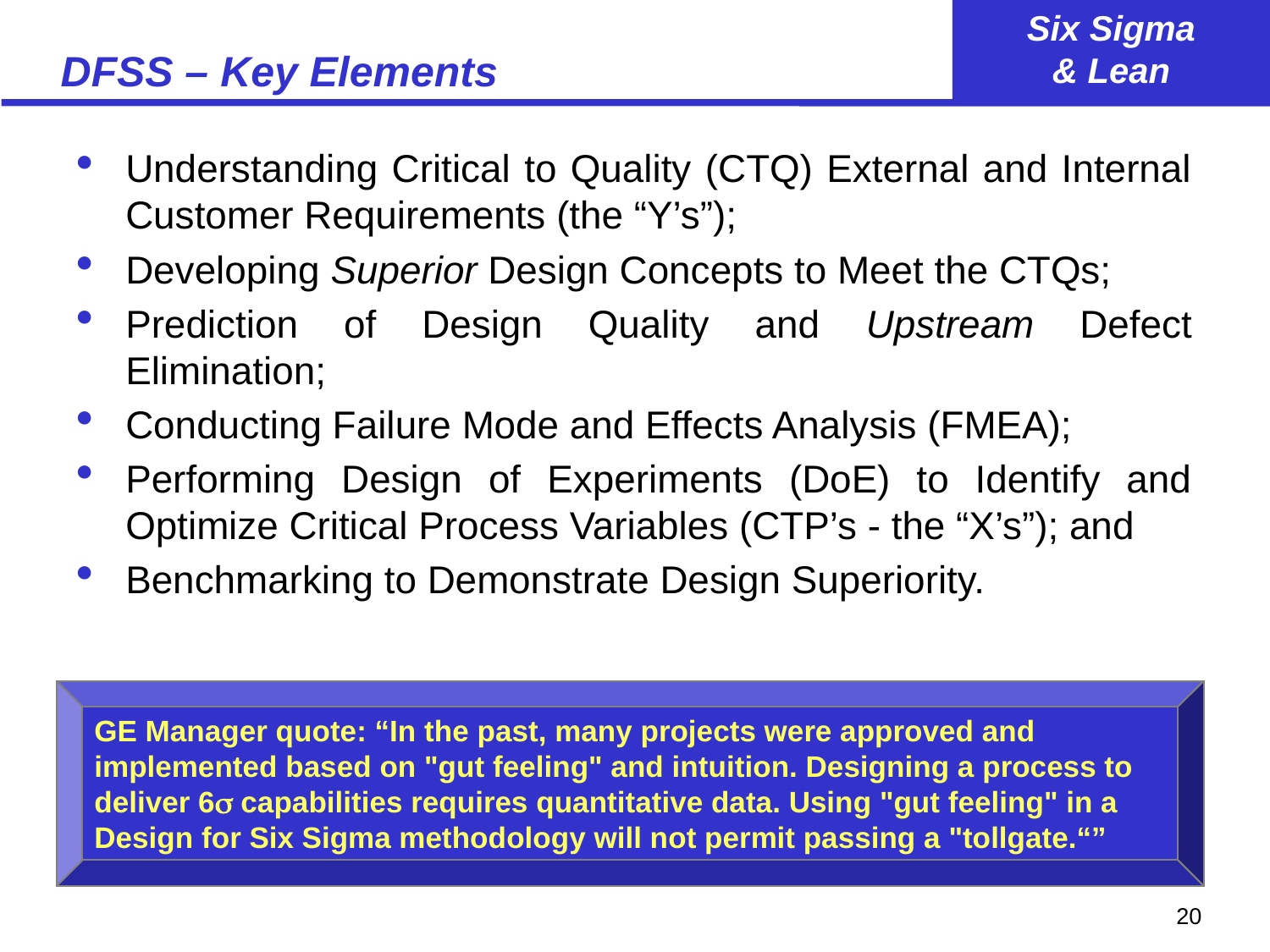

# DFSS – Key Elements
Understanding Critical to Quality (CTQ) External and Internal Customer Requirements (the “Y’s”);
Developing Superior Design Concepts to Meet the CTQs;
Prediction of Design Quality and Upstream Defect Elimination;
Conducting Failure Mode and Effects Analysis (FMEA);
Performing Design of Experiments (DoE) to Identify and Optimize Critical Process Variables (CTP’s - the “X’s”); and
Benchmarking to Demonstrate Design Superiority.
GE Manager quote: “In the past, many projects were approved and implemented based on "gut feeling" and intuition. Designing a process to deliver 6σ capabilities requires quantitative data. Using "gut feeling" in a Design for Six Sigma methodology will not permit passing a "tollgate.“”